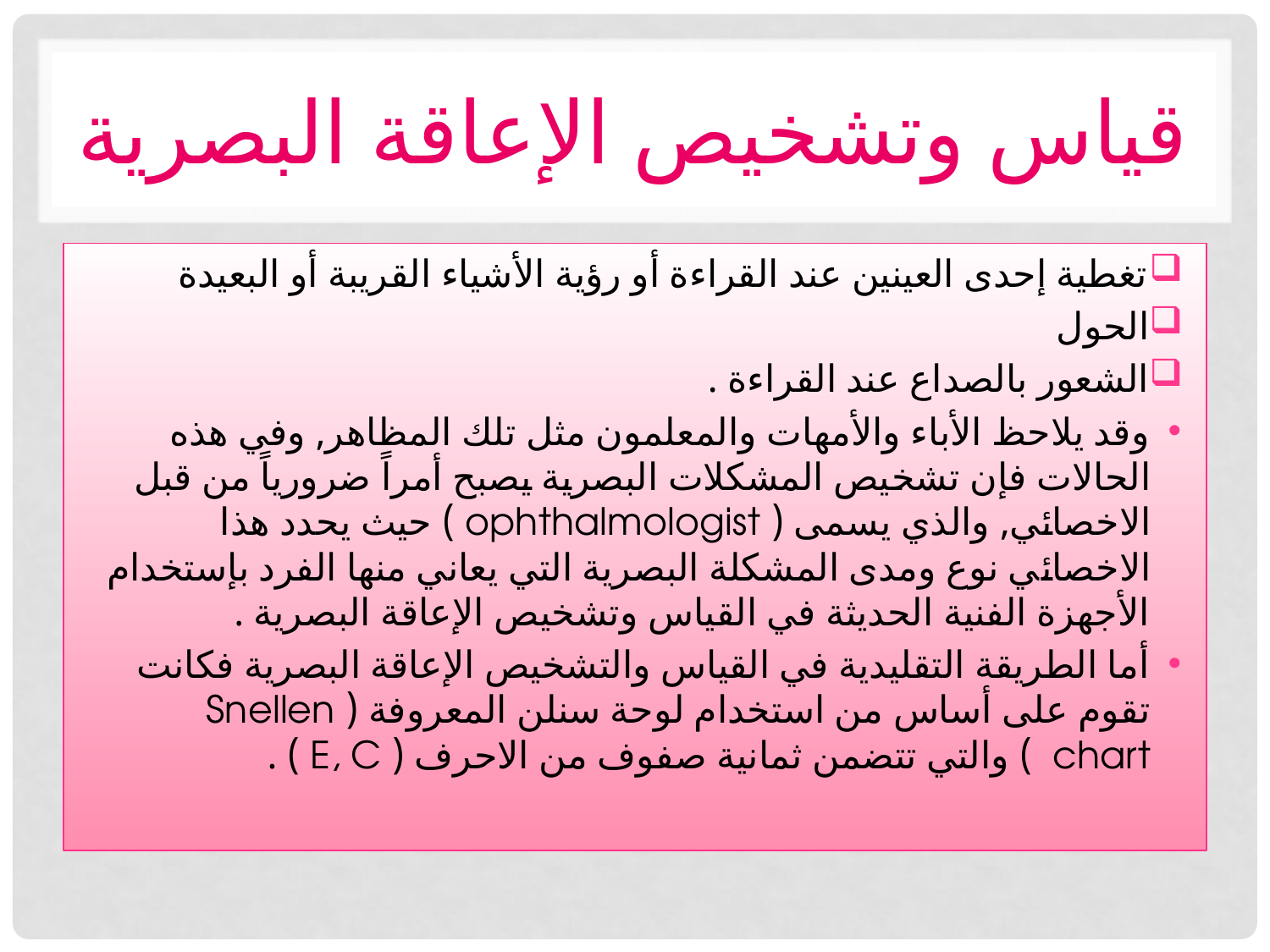

# قياس وتشخيص الإعاقة البصرية
تغطية إحدى العينين عند القراءة أو رؤية الأشياء القريبة أو البعيدة
الحول
الشعور بالصداع عند القراءة .
وقد يلاحظ الأباء والأمهات والمعلمون مثل تلك المظاهر, وفي هذه الحالات فإن تشخيص المشكلات البصرية يصبح أمراً ضرورياً من قبل الاخصائي, والذي يسمى ( ophthalmologist ) حيث يحدد هذا الاخصائي نوع ومدى المشكلة البصرية التي يعاني منها الفرد بإستخدام الأجهزة الفنية الحديثة في القياس وتشخيص الإعاقة البصرية .
أما الطريقة التقليدية في القياس والتشخيص الإعاقة البصرية فكانت تقوم على أساس من استخدام لوحة سنلن المعروفة ( Snellen chart  ) والتي تتضمن ثمانية صفوف من الاحرف ( E, C ) .